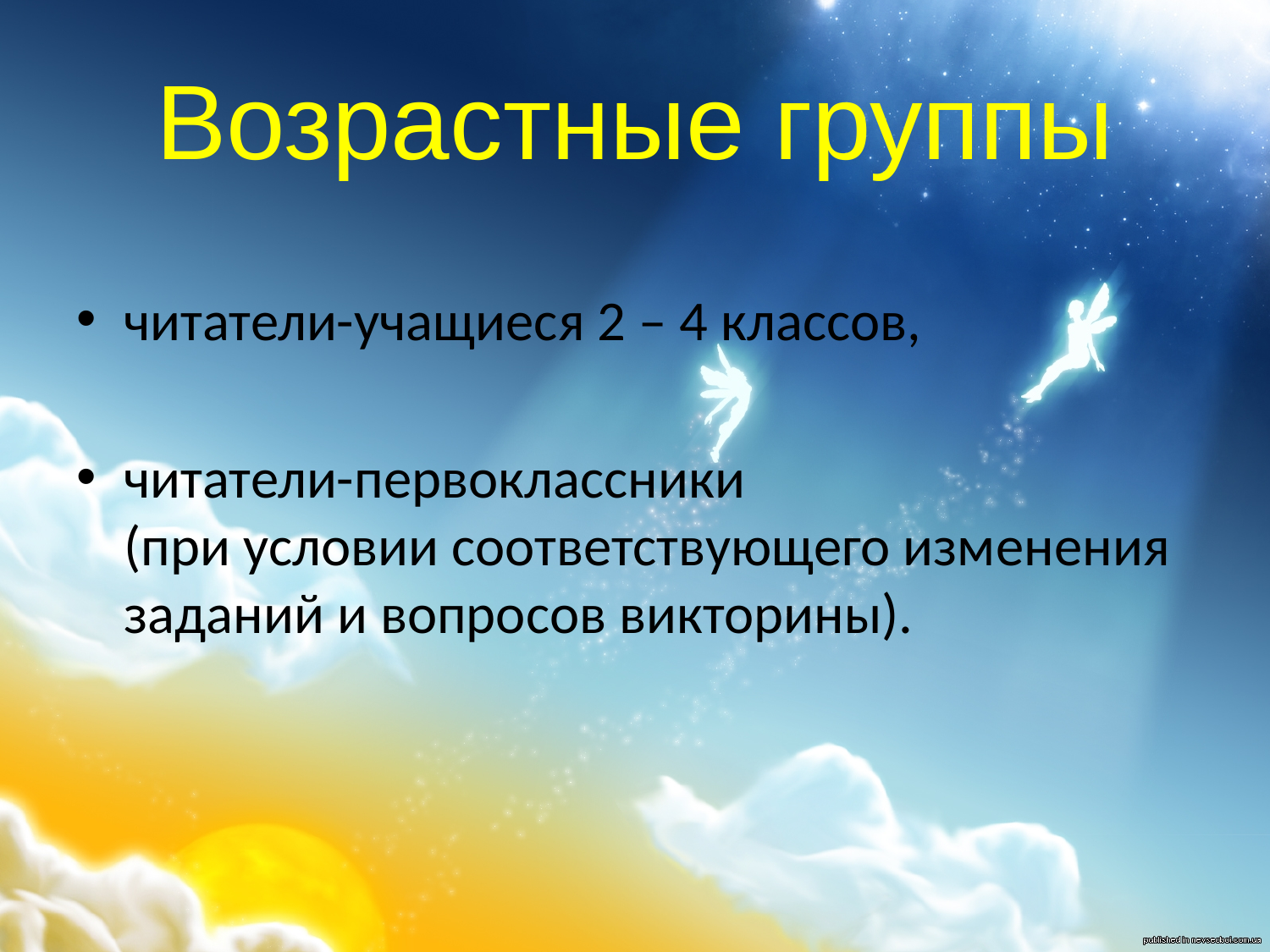

# Возрастные группы
читатели-учащиеся 2 – 4 классов,

читатели-первоклассники
(при условии соответствующего изменения
заданий и вопросов викторины).